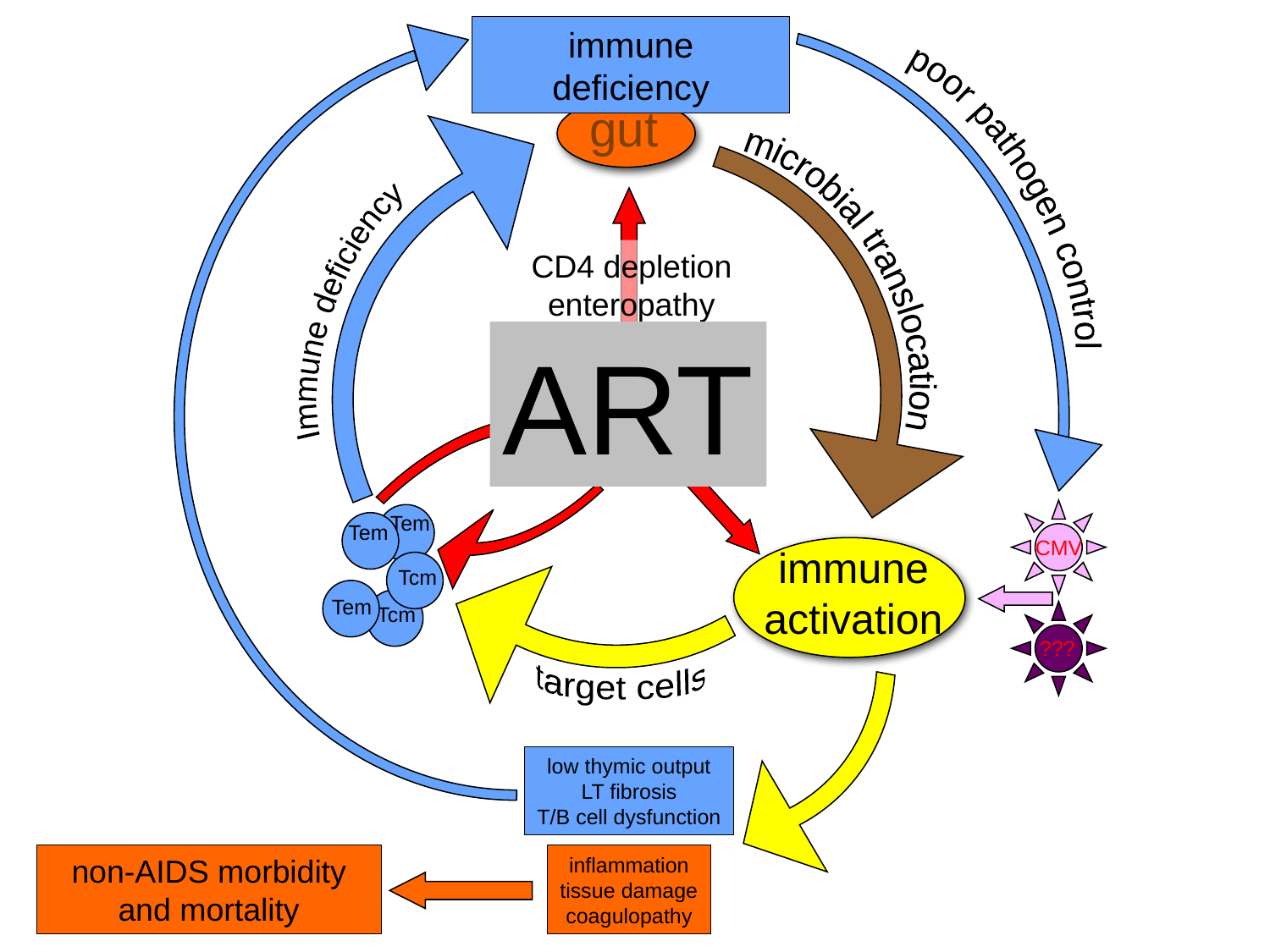

immune deficiency

gut

poor pathogen control

microbial translocation

HIV

CD4 depletion
enteropathy
Immune deficiency
ART

Tem

Tem
CMV
immune activation

Tcm

Tem

Tcm

???
target cells
low thymic output
LT fibrosis
T/B cell dysfunction
non-AIDS morbidity and mortality
inflammation
tissue damage
coagulopathy